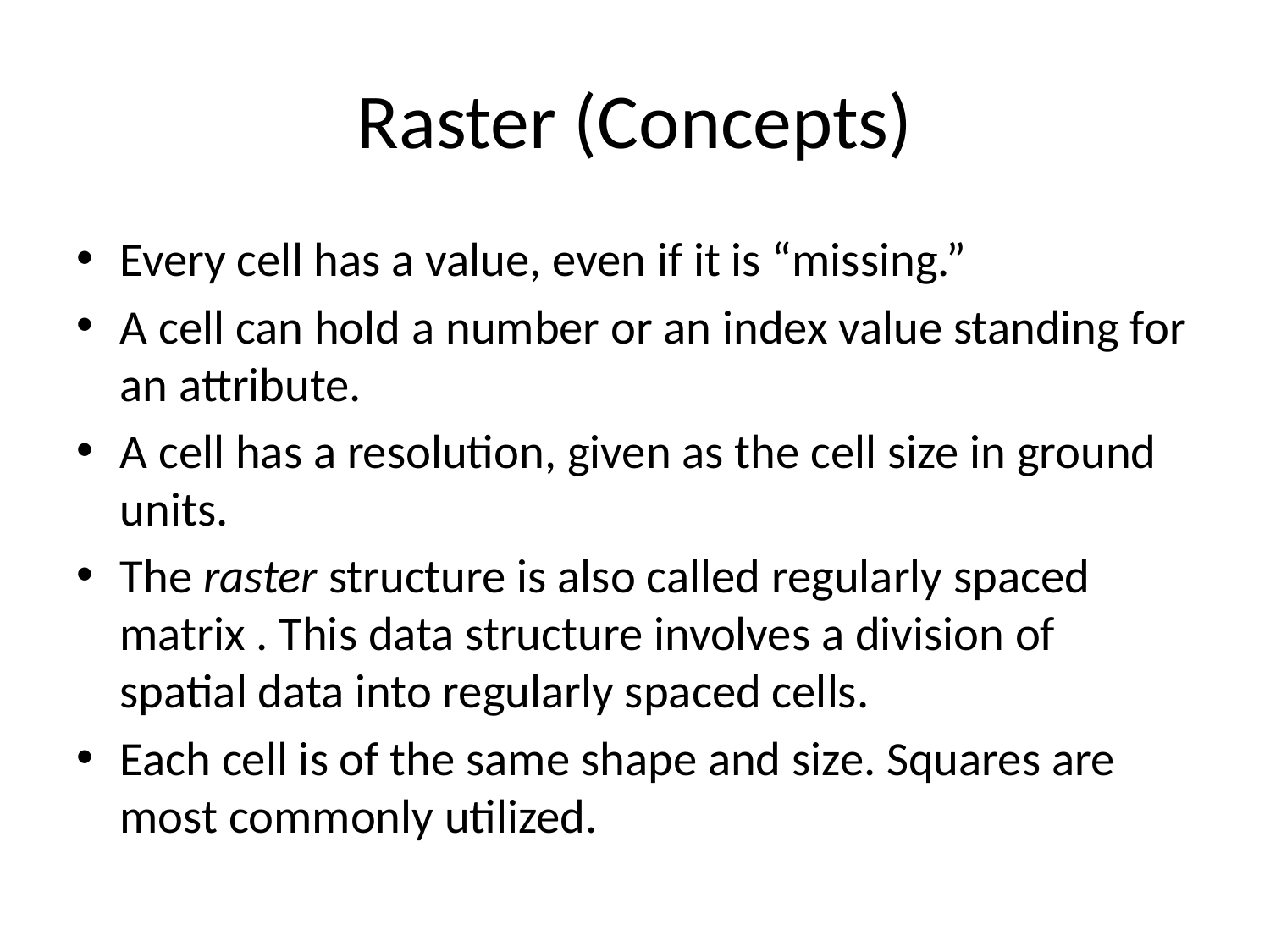

# Raster (Concepts)
Every cell has a value, even if it is “missing.”
A cell can hold a number or an index value standing for an attribute.
A cell has a resolution, given as the cell size in ground units.
The raster structure is also called regularly spaced matrix . This data structure involves a division of spatial data into regularly spaced cells.
Each cell is of the same shape and size. Squares are most commonly utilized.